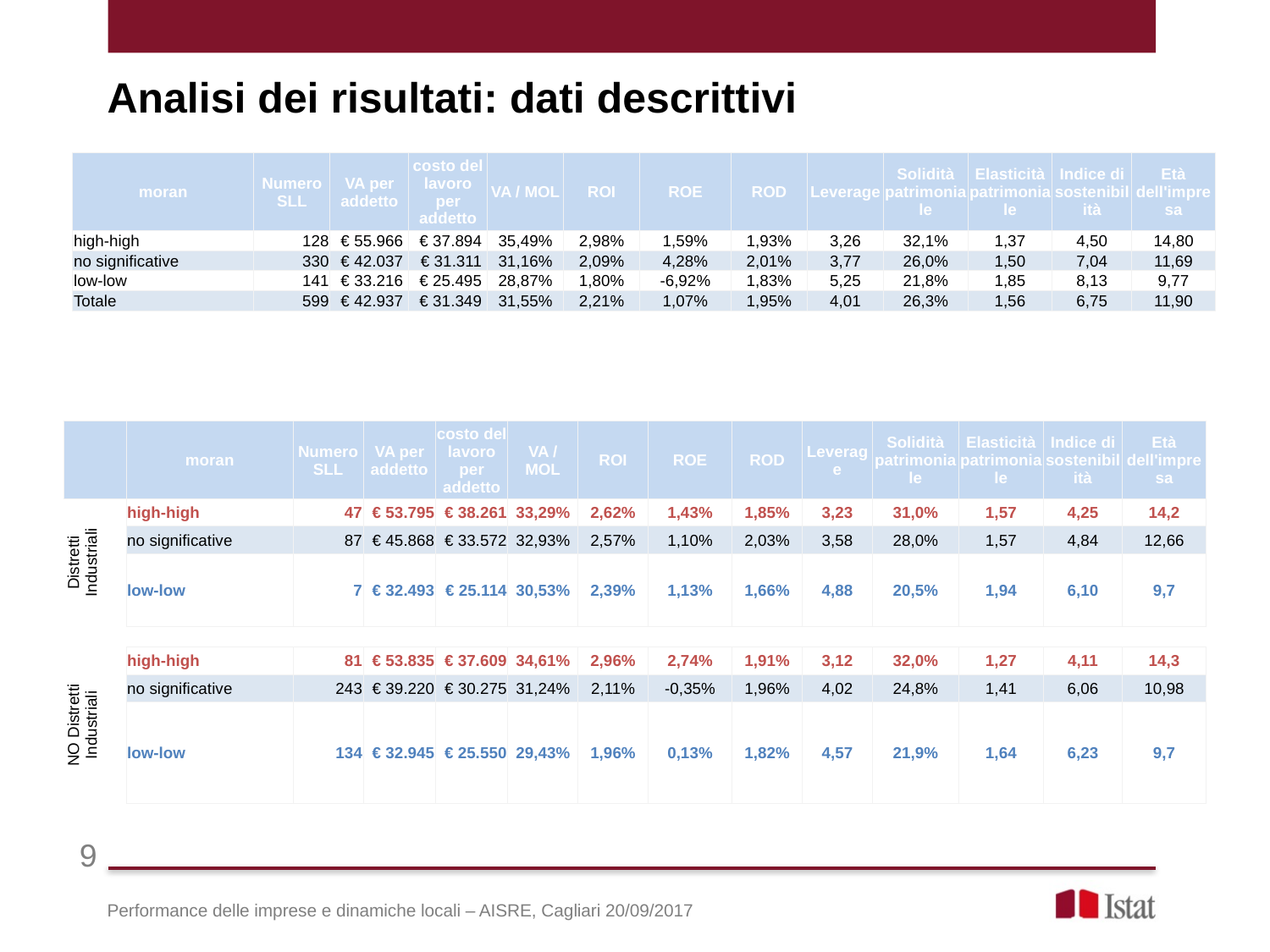

Analisi dei risultati: dati descrittivi
| moran | Numero SLL | VA per addetto | costo del lavoro per addetto | VA / MOL | ROI | ROE | ROD | Leverage | Solidità patrimoniale | Elasticità patrimoniale | Indice di sostenibilità | Età dell'impresa |
| --- | --- | --- | --- | --- | --- | --- | --- | --- | --- | --- | --- | --- |
| high-high | 128 | € 55.966 | € 37.894 | 35,49% | 2,98% | 1,59% | 1,93% | 3,26 | 32,1% | 1,37 | 4,50 | 14,80 |
| no significative | 330 | € 42.037 | € 31.311 | 31,16% | 2,09% | 4,28% | 2,01% | 3,77 | 26,0% | 1,50 | 7,04 | 11,69 |
| low-low | 141 | € 33.216 | € 25.495 | 28,87% | 1,80% | -6,92% | 1,83% | 5,25 | 21,8% | 1,85 | 8,13 | 9,77 |
| Totale | 599 | € 42.937 | € 31.349 | 31,55% | 2,21% | 1,07% | 1,95% | 4,01 | 26,3% | 1,56 | 6,75 | 11,90 |
|  | moran | Numero SLL | VA per addetto | costo del lavoro per addetto | VA / MOL | ROI | ROE | ROD | Leverage | Solidità patrimoniale | Elasticità patrimoniale | Indice di sostenibilità | Età dell'impresa |
| --- | --- | --- | --- | --- | --- | --- | --- | --- | --- | --- | --- | --- | --- |
| Distretti Industriali | high-high | 47 | € 53.795 | € 38.261 | 33,29% | 2,62% | 1,43% | 1,85% | 3,23 | 31,0% | 1,57 | 4,25 | 14,2 |
|  | no significative | 87 | € 45.868 | € 33.572 | 32,93% | 2,57% | 1,10% | 2,03% | 3,58 | 28,0% | 1,57 | 4,84 | 12,66 |
|  | low-low | 7 | € 32.493 | € 25.114 | 30,53% | 2,39% | 1,13% | 1,66% | 4,88 | 20,5% | 1,94 | 6,10 | 9,7 |
|  |  |  |  |  |  |  |  |  |  |  |  |  |  |
| NO Distretti Industriali | high-high | 81 | € 53.835 | € 37.609 | 34,61% | 2,96% | 2,74% | 1,91% | 3,12 | 32,0% | 1,27 | 4,11 | 14,3 |
|  | no significative | 243 | € 39.220 | € 30.275 | 31,24% | 2,11% | -0,35% | 1,96% | 4,02 | 24,8% | 1,41 | 6,06 | 10,98 |
|  | low-low | 134 | € 32.945 | € 25.550 | 29,43% | 1,96% | 0,13% | 1,82% | 4,57 | 21,9% | 1,64 | 6,23 | 9,7 |
9
Performance delle imprese e dinamiche locali – AISRE, Cagliari 20/09/2017